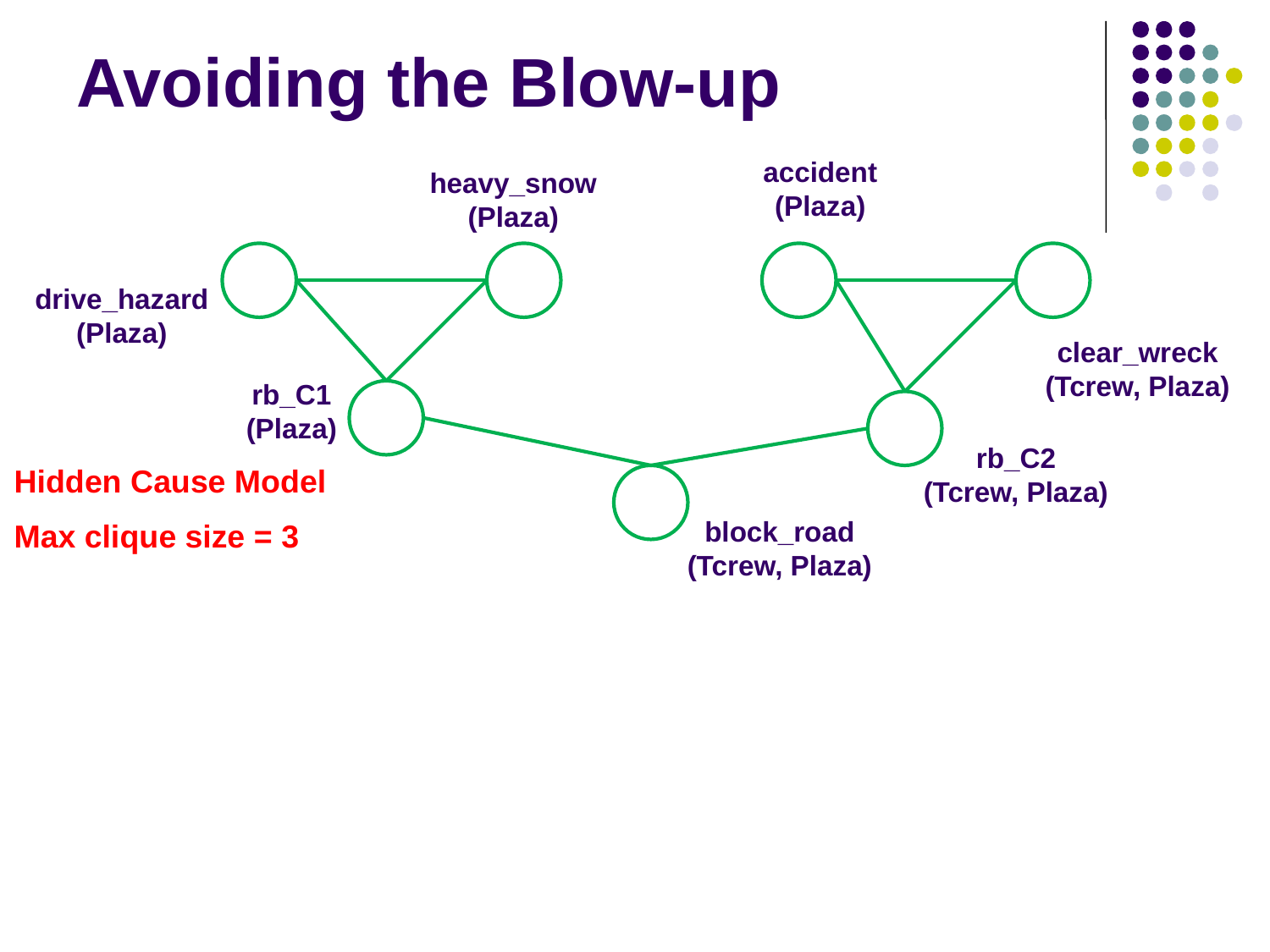

# Avoiding the Blow-up
accident
(Plaza)
heavy_snow
(Plaza)

drive_hazard
(Plaza)
clear_wreck
(Tcrew, Plaza)
rb_C1
(Plaza)

rb_C2
(Tcrew, Plaza)
Hidden Cause Model

Max clique size = 3

block_road
(Tcrew, Plaza)